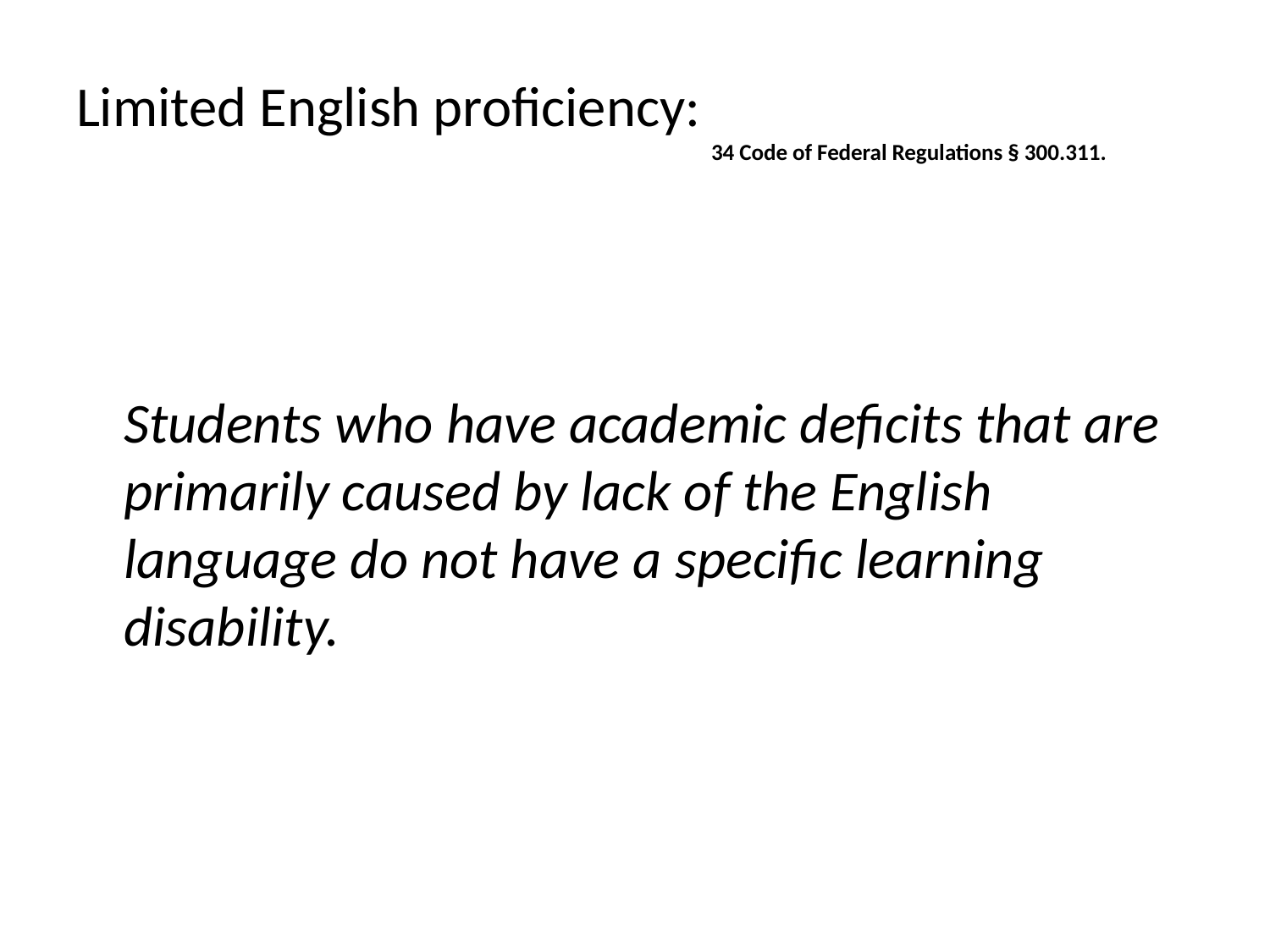

# Limited English proficiency: 34 Code of Federal Regulations § 300.311.

	Students who have academic deficits that are primarily caused by lack of the English language do not have a specific learning disability.